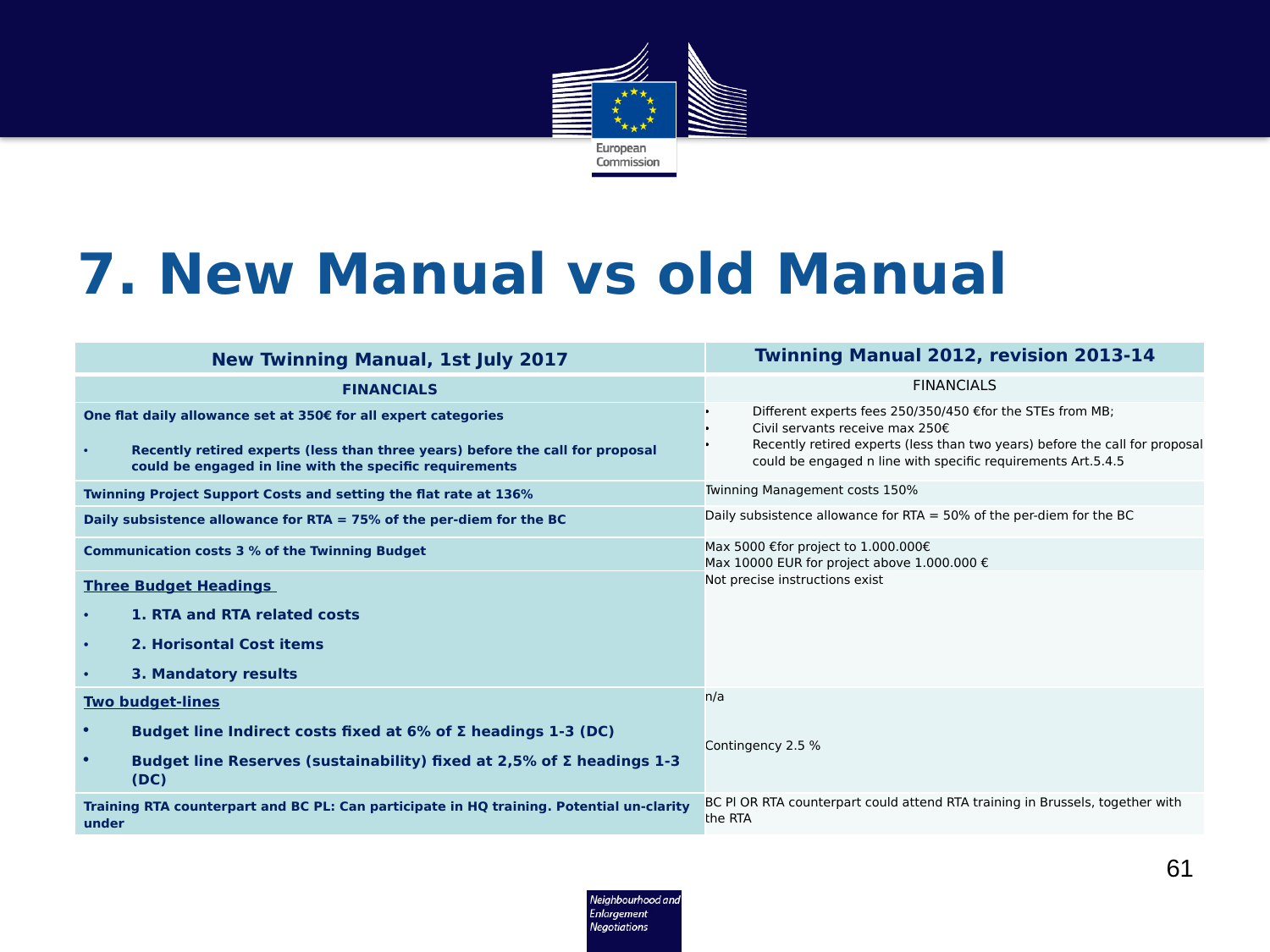

# 7. New Manual vs old Manual
| New Twinning Manual, 1st July 2017 | Twinning Manual 2012, revision 2013-14 |
| --- | --- |
| FINANCIALS | FINANCIALS |
| One flat daily allowance set at 350€ for all expert categories Recently retired experts (less than three years) before the call for proposal could be engaged in line with the specific requirements | Different experts fees 250/350/450 €for the STEs from MB; Civil servants receive max 250€ Recently retired experts (less than two years) before the call for proposal could be engaged n line with specific requirements Art.5.4.5 |
| Twinning Project Support Costs and setting the flat rate at 136% | Twinning Management costs 150% |
| Daily subsistence allowance for RTA = 75% of the per-diem for the BC | Daily subsistence allowance for RTA = 50% of the per-diem for the BC |
| Communication costs 3 % of the Twinning Budget | Max 5000 €for project to 1.000.000€ Max 10000 EUR for project above 1.000.000 € |
| Three Budget Headings 1. RTA and RTA related costs 2. Horisontal Cost items 3. Mandatory results | Not precise instructions exist |
| Two budget-lines Budget line Indirect costs fixed at 6% of Σ headings 1-3 (DC) Budget line Reserves (sustainability) fixed at 2,5% of Σ headings 1-3 (DC) | n/a     Contingency 2.5 % |
| Training RTA counterpart and BC PL: Can participate in HQ training. Potential un-clarity under | BC Pl OR RTA counterpart could attend RTA training in Brussels, together with the RTA |
61